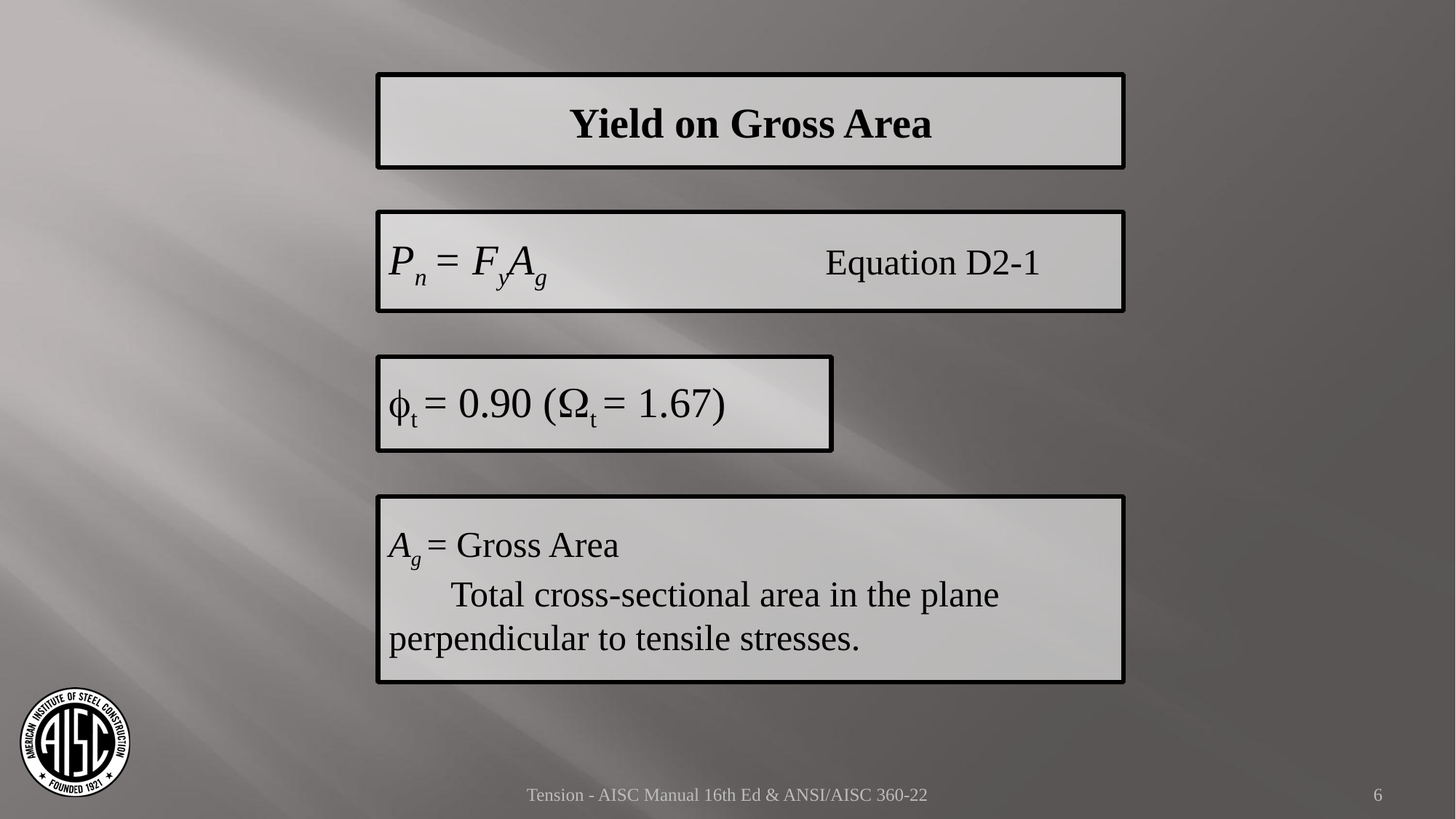

Yield on Gross Area
Pn = FyAg			Equation D2-1
φt = 0.90 (Ωt = 1.67)
Ag = Gross Area
	Total cross-sectional area in the plane 	perpendicular to tensile stresses.
Tension - AISC Manual 16th Ed & ANSI/AISC 360-22
6